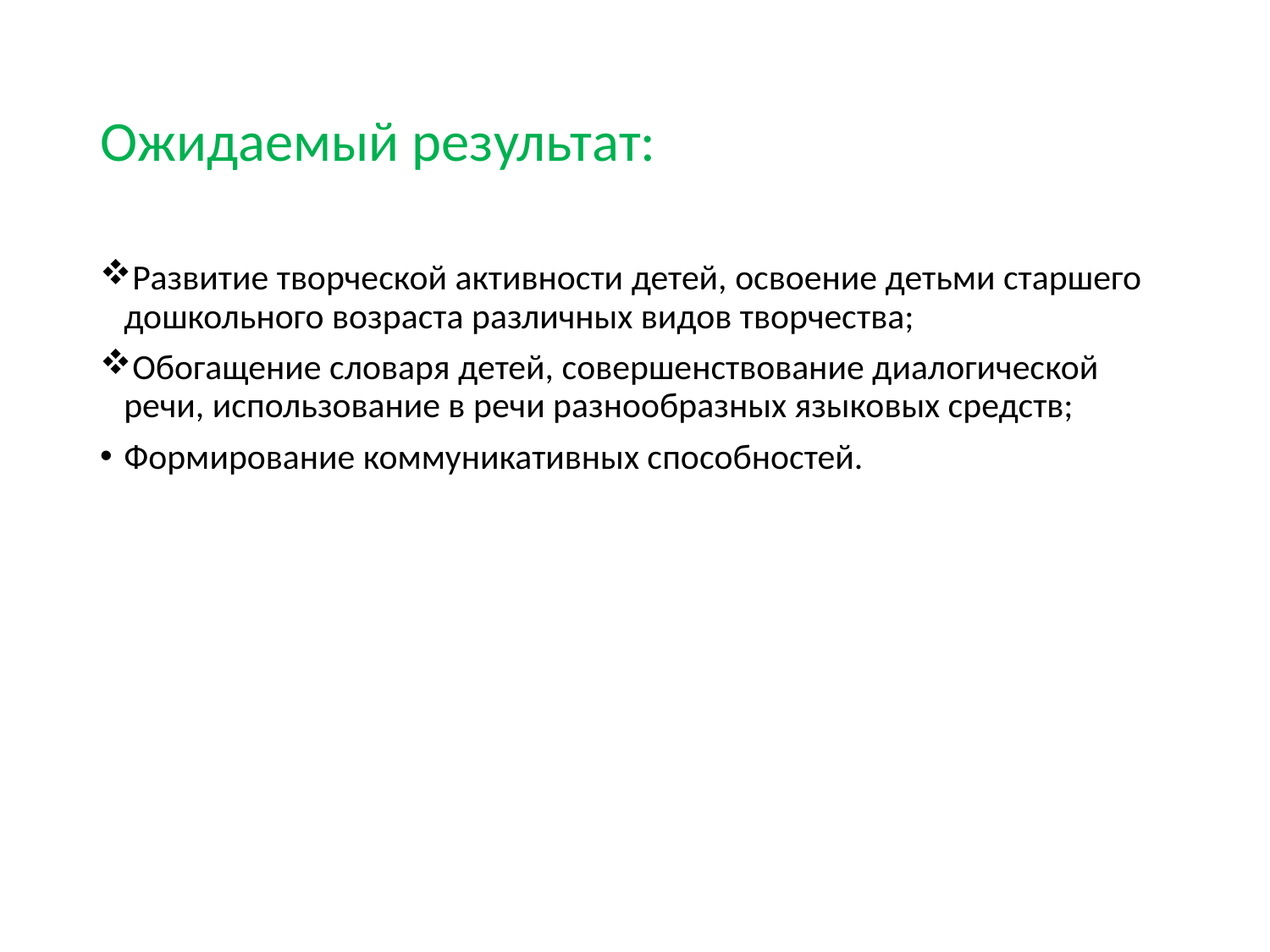

# Ожидаемый результат:
Развитие творческой активности детей, освоение детьми старшего дошкольного возраста различных видов творчества;
Обогащение словаря детей, совершенствование диалогической речи, использование в речи разнообразных языковых средств;
Формирование коммуникативных способностей.